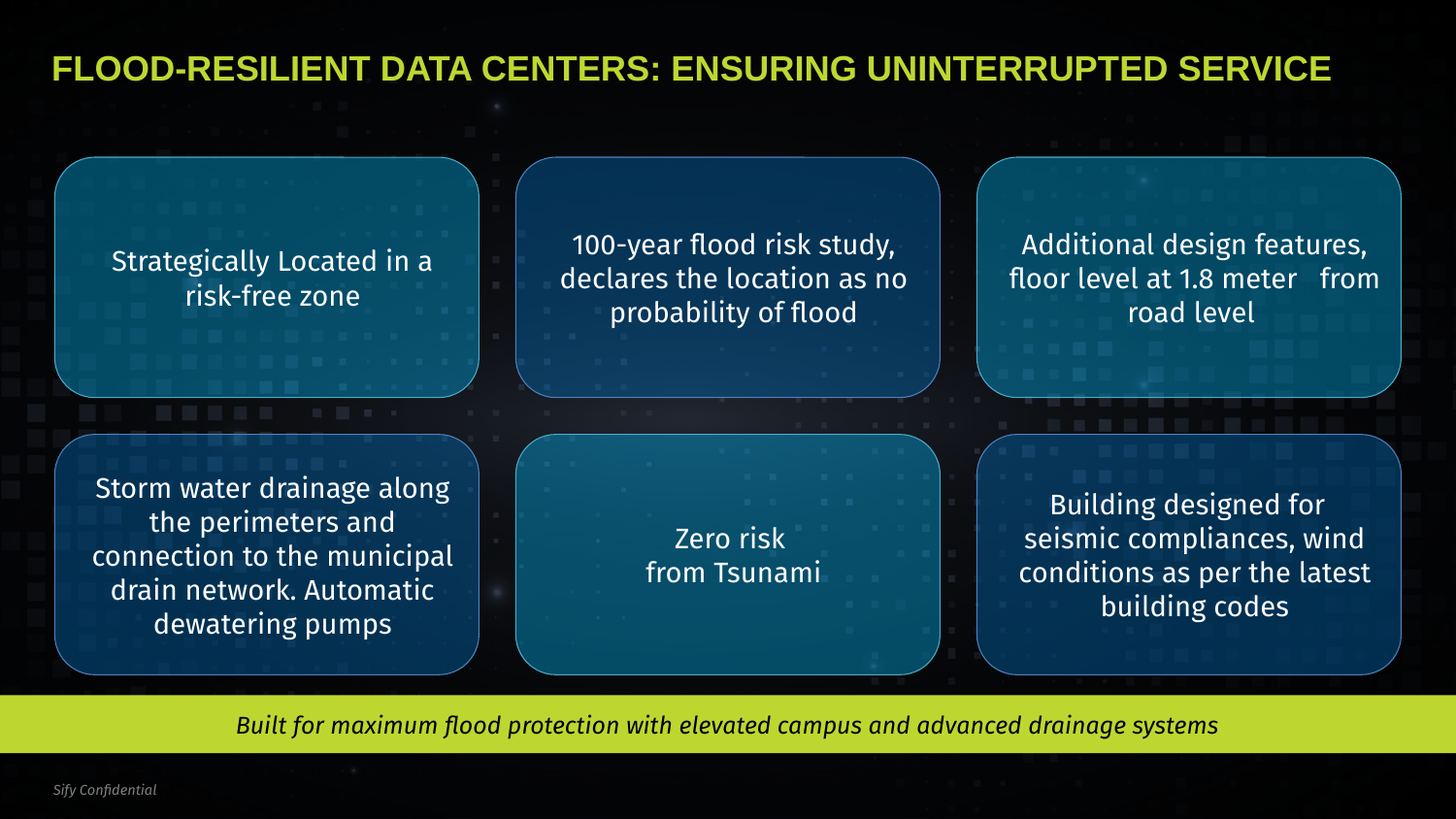

# FLOOD-RESILIENT DATA CENTERS: ENSURING UNINTERRUPTED SERVICE
Strategically Located in a risk-free zone
100-year flood risk study, declares the location as no probability of flood
Additional design features, floor level at 1.8 meter   from road level
Storm water drainage along the perimeters and connection to the municipal drain network. Automatic dewatering pumps
Zero risk
from Tsunami
Building designed for   seismic compliances, wind conditions as per the latest building codes

Built for maximum flood protection with elevated campus and advanced drainage systems